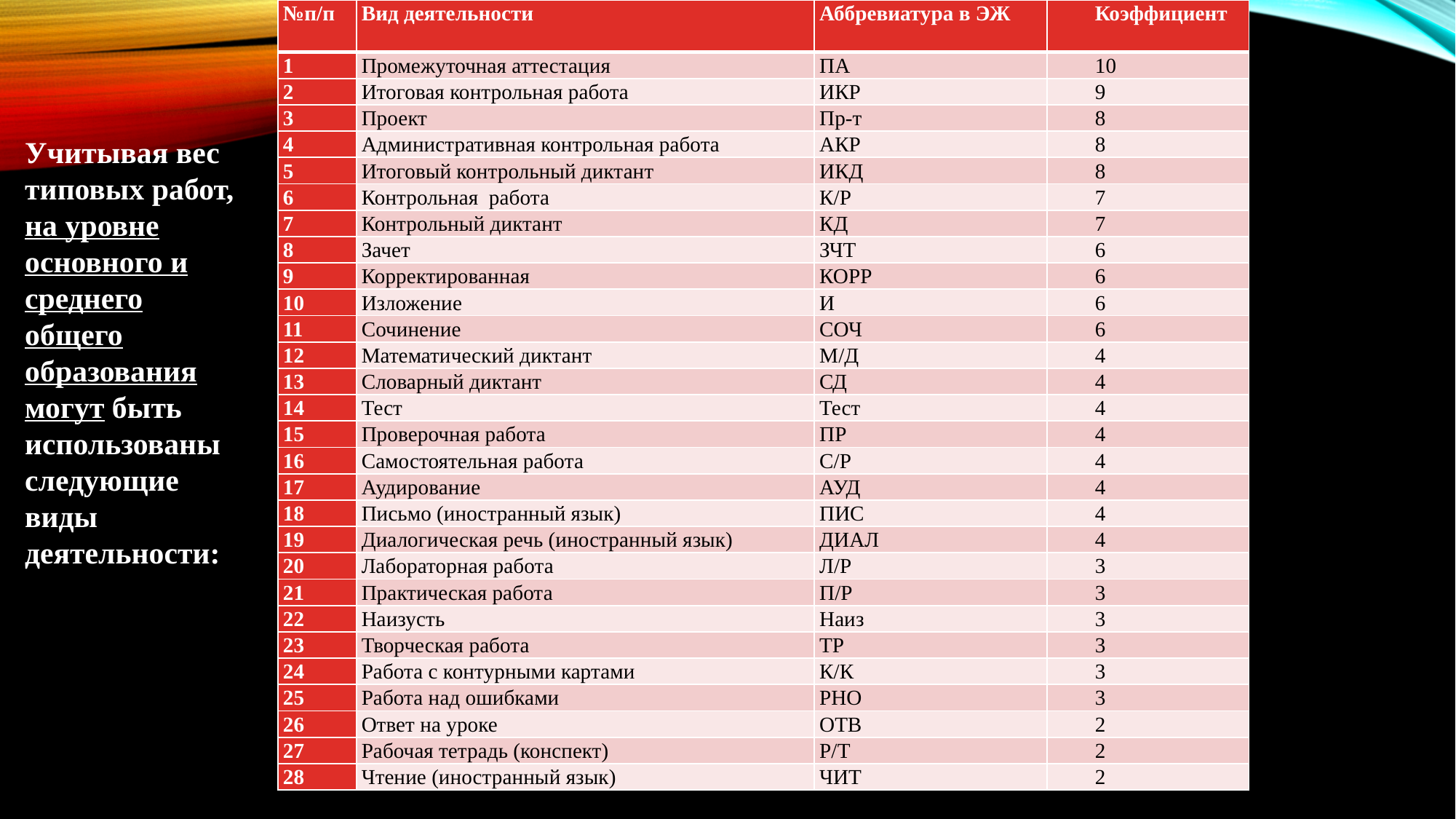

| №п/п | Вид деятельности | Аббревиатура в ЭЖ | Коэффициент |
| --- | --- | --- | --- |
| 1 | Промежуточная аттестация | ПА | 10 |
| 2 | Итоговая контрольная работа | ИКР | 9 |
| 3 | Проект | Пр-т | 8 |
| 4 | Административная контрольная работа | АКР | 8 |
| 5 | Итоговый контрольный диктант | ИКД | 8 |
| 6 | Контрольная работа | К/Р | 7 |
| 7 | Контрольный диктант | КД | 7 |
| 8 | Зачет | ЗЧТ | 6 |
| 9 | Корректированная | КОРР | 6 |
| 10 | Изложение | И | 6 |
| 11 | Сочинение | СОЧ | 6 |
| 12 | Математический диктант | М/Д | 4 |
| 13 | Словарный диктант | СД | 4 |
| 14 | Тест | Тест | 4 |
| 15 | Проверочная работа | ПР | 4 |
| 16 | Самостоятельная работа | С/Р | 4 |
| 17 | Аудирование | АУД | 4 |
| 18 | Письмо (иностранный язык) | ПИС | 4 |
| 19 | Диалогическая речь (иностранный язык) | ДИАЛ | 4 |
| 20 | Лабораторная работа | Л/Р | 3 |
| 21 | Практическая работа | П/Р | 3 |
| 22 | Наизусть | Наиз | 3 |
| 23 | Творческая работа | ТР | 3 |
| 24 | Работа с контурными картами | К/К | 3 |
| 25 | Работа над ошибками | РНО | 3 |
| 26 | Ответ на уроке | ОТВ | 2 |
| 27 | Рабочая тетрадь (конспект) | Р/Т | 2 |
| 28 | Чтение (иностранный язык) | ЧИТ | 2 |

Учитывая вес типовых работ, на уровне основного и среднего общего образования могут быть использованы следующие виды деятельности: